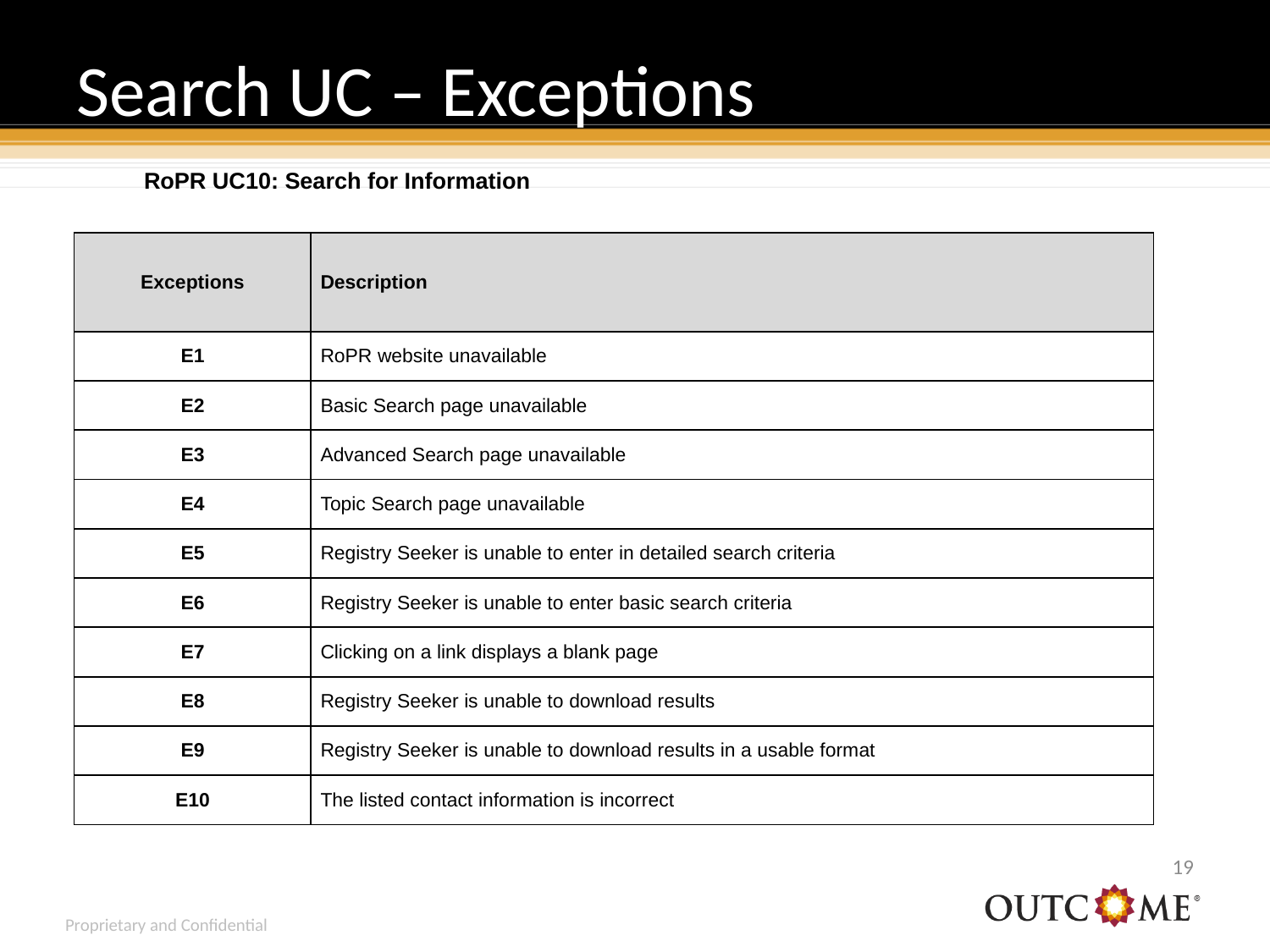

# Search UC – Exceptions
RoPR UC10: Search for Information

| Exceptions | Description |
| --- | --- |
| E1 | RoPR website unavailable |
| E2 | Basic Search page unavailable |
| E3 | Advanced Search page unavailable |
| E4 | Topic Search page unavailable |
| E5 | Registry Seeker is unable to enter in detailed search criteria |
| E6 | Registry Seeker is unable to enter basic search criteria |
| E7 | Clicking on a link displays a blank page |
| E8 | Registry Seeker is unable to download results |
| E9 | Registry Seeker is unable to download results in a usable format |
| E10 | The listed contact information is incorrect |
19